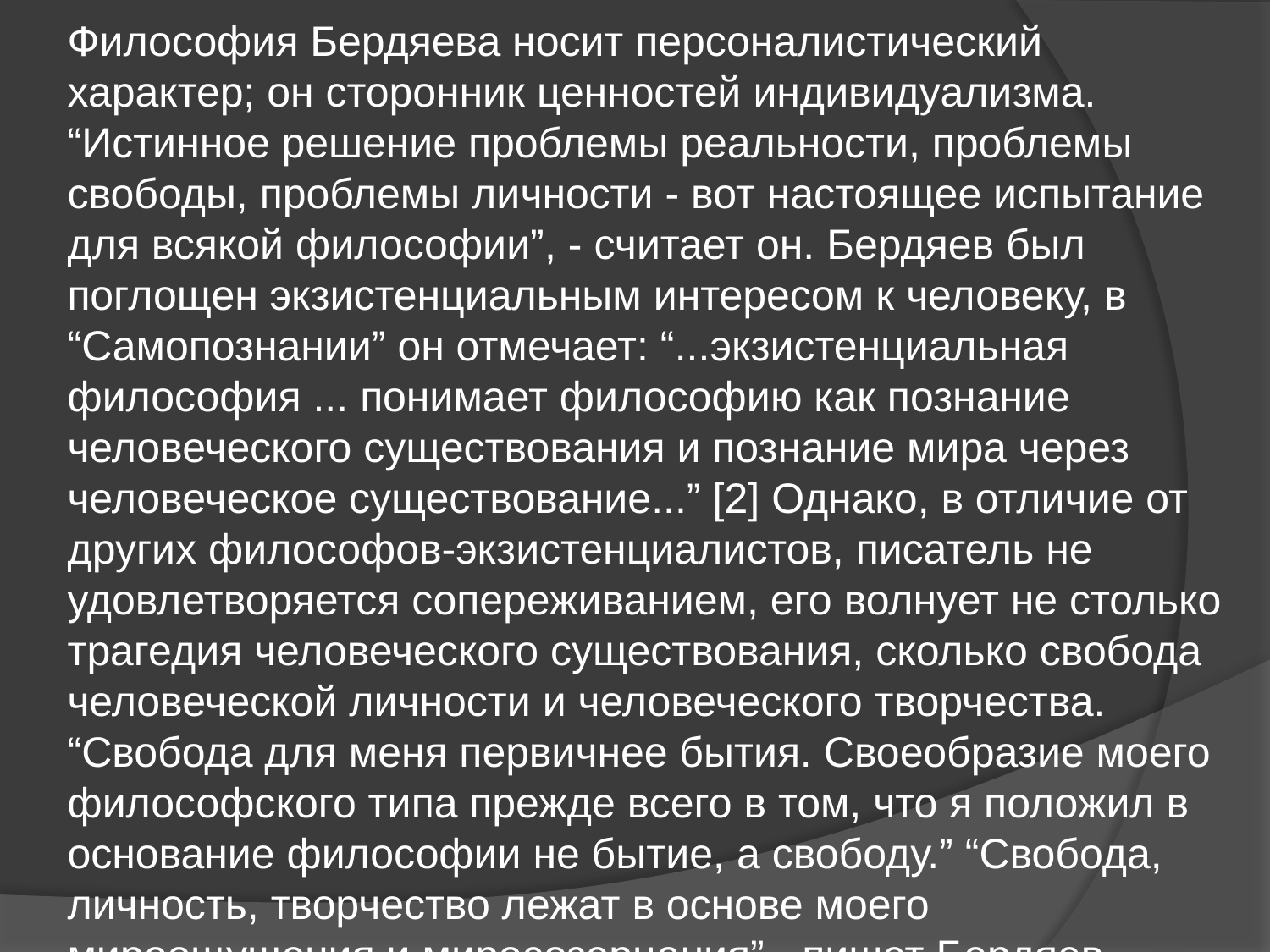

Философия Бердяева носит персоналистический характер; он сторонник ценностей индивидуализма. “Истинное решение проблемы реальности, проблемы свободы, проблемы личности - вот настоящее испытание для всякой философии”, - считает он. Бердяев был поглощен экзистенциальным интересом к человеку, в “Самопознании” он отмечает: “...экзистенциальная философия ... понимает философию как познание человеческого существования и познание мира через человеческое существование...” [2] Однако, в отличие от других философов-экзистенциалистов, писатель не удовлетворяется сопереживанием, его волнует не столько трагедия человеческого существования, сколько свобода человеческой личности и человеческого творчества. “Свобода для меня первичнее бытия. Своеобразие моего философского типа прежде всего в том, что я положил в основание философии не бытие, а свободу.” “Свобода, личность, творчество лежат в основе моего мироощущения и миросозерцания”,- пишет Бердяев.